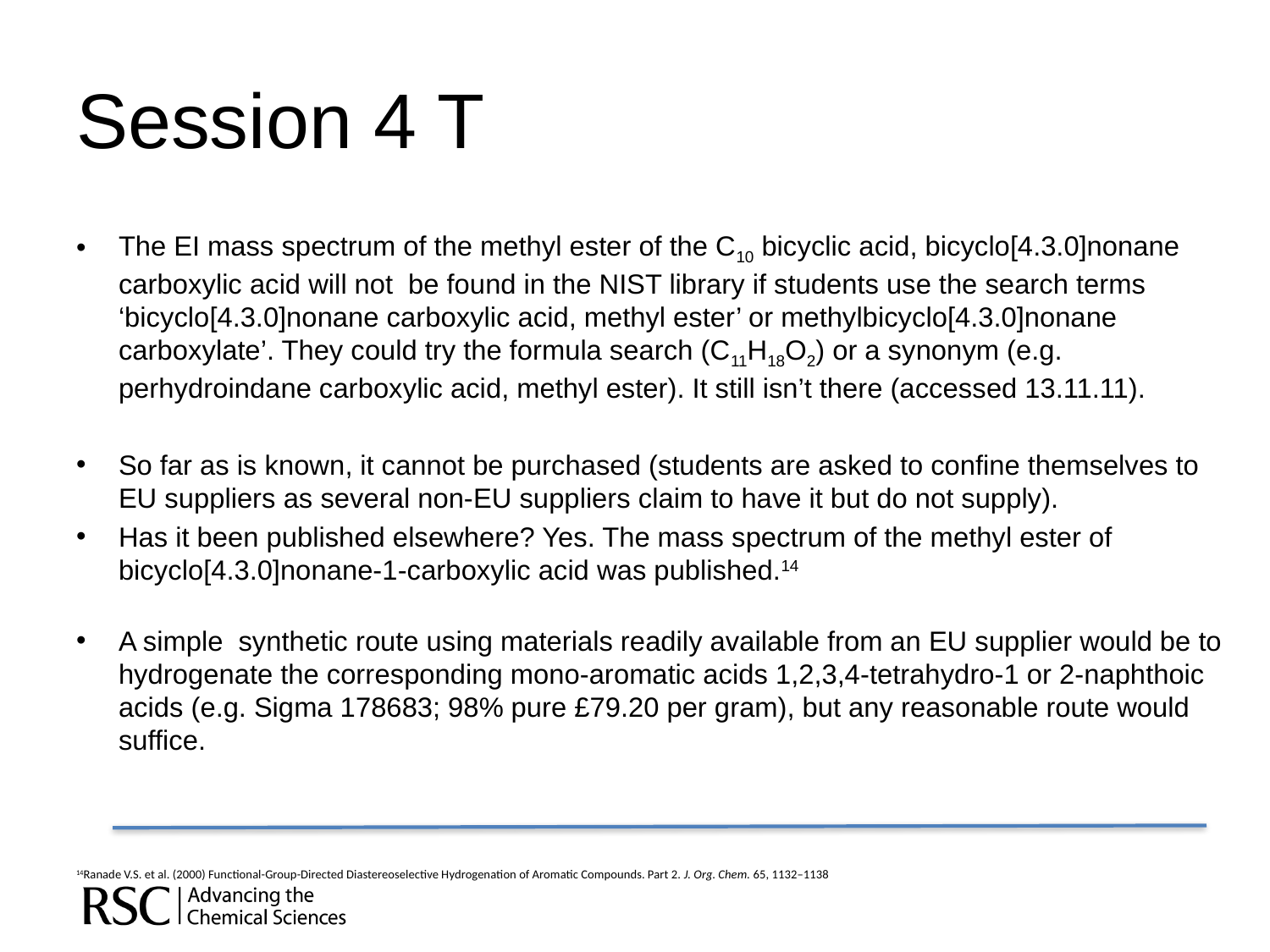

# Session 4 T
The EI mass spectrum of the methyl ester of the C10 bicyclic acid, bicyclo[4.3.0]nonane carboxylic acid will not  be found in the NIST library if students use the search terms ‘bicyclo[4.3.0]nonane carboxylic acid, methyl ester’ or methylbicyclo[4.3.0]nonane carboxylate’. They could try the formula search (C11H18O2) or a synonym (e.g. perhydroindane carboxylic acid, methyl ester). It still isn’t there (accessed 13.11.11).

So far as is known, it cannot be purchased (students are asked to confine themselves to EU suppliers as several non-EU suppliers claim to have it but do not supply).
Has it been published elsewhere? Yes. The mass spectrum of the methyl ester of bicyclo[4.3.0]nonane-1-carboxylic acid was published.14

A simple  synthetic route using materials readily available from an EU supplier would be to hydrogenate the corresponding mono-aromatic acids 1,2,3,4-tetrahydro-1 or 2-naphthoic acids (e.g. Sigma 178683; 98% pure £79.20 per gram), but any reasonable route would suffice.

14Ranade V.S. et al. (2000) Functional-Group-Directed Diastereoselective Hydrogenation of Aromatic Compounds. Part 2. J. Org. Chem. 65, 1132–1138